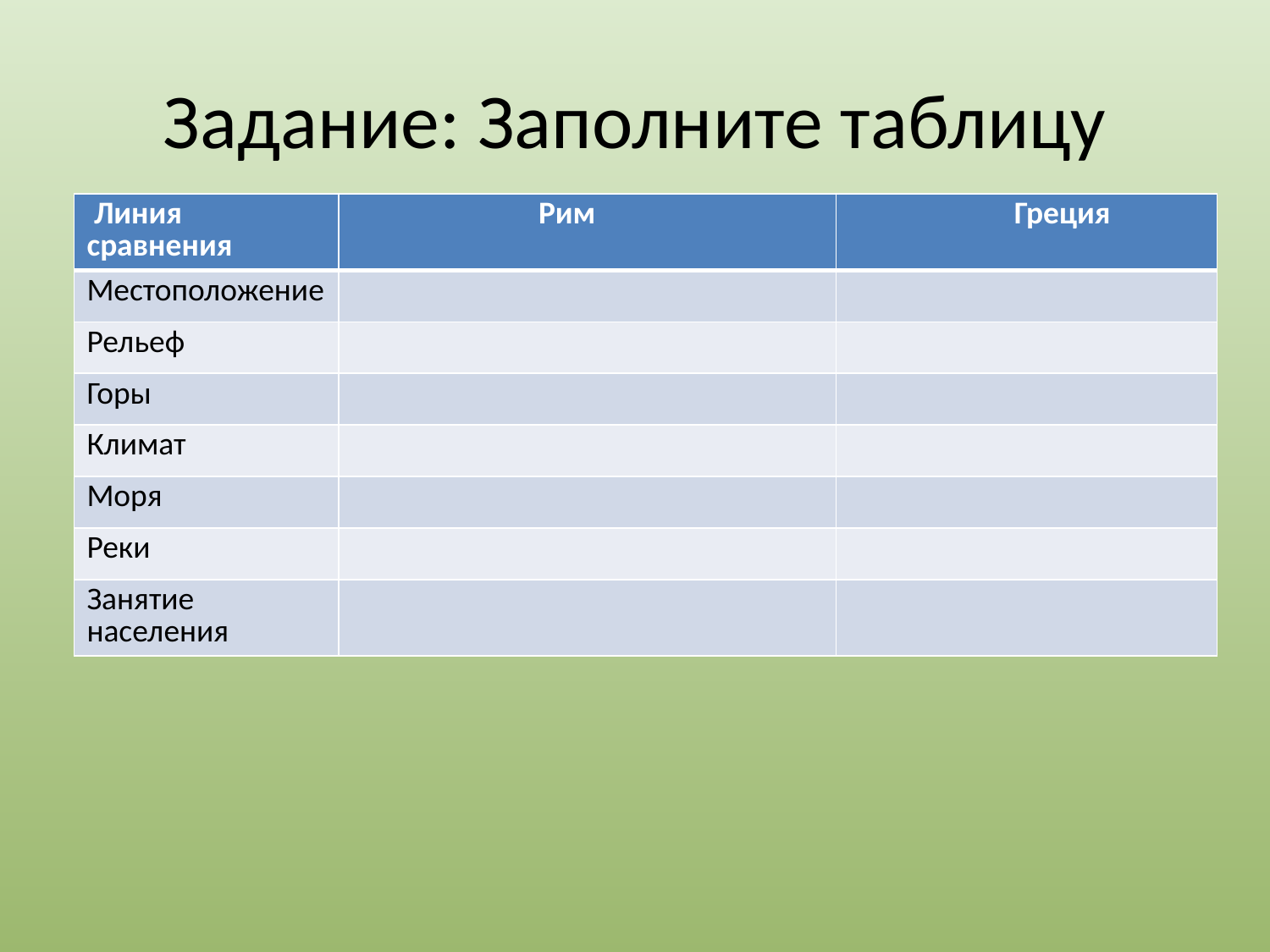

# Задание: Заполните таблицу
| Линия сравнения | Рим | Греция |
| --- | --- | --- |
| Местоположение |  |  |
| Рельеф |  |  |
| Горы |  |  |
| Климат |  |  |
| Моря |  |  |
| Реки |  |  |
| Занятие населения |  |  |